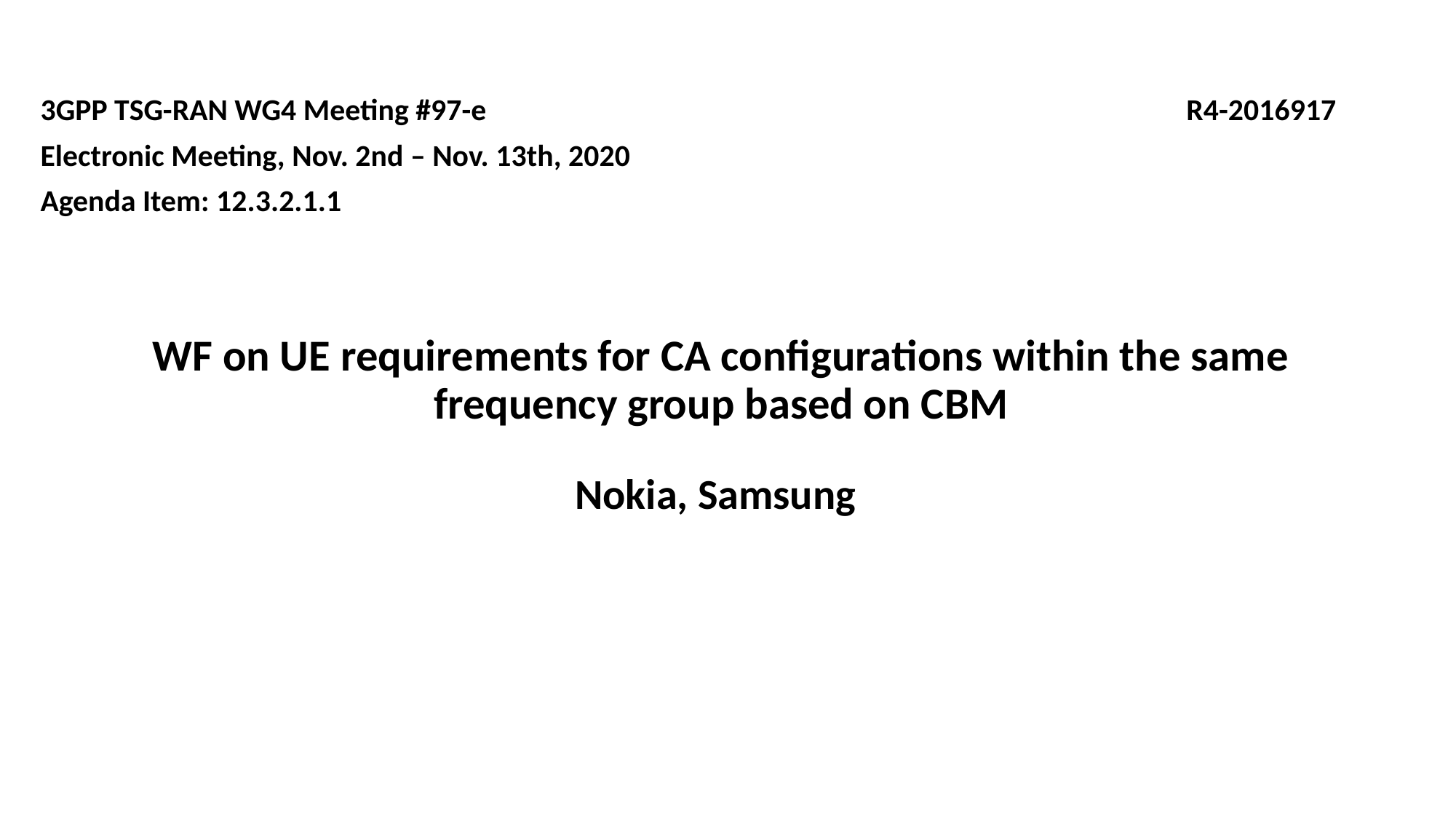

3GPP TSG-RAN WG4 Meeting #97-e	                                                                                       R4-2016917
Electronic Meeting, Nov. 2nd – Nov. 13th, 2020
Agenda Item: 12.3.2.1.1
WF on UE requirements for CA configurations within the same frequency group based on CBM
Nokia, Samsung